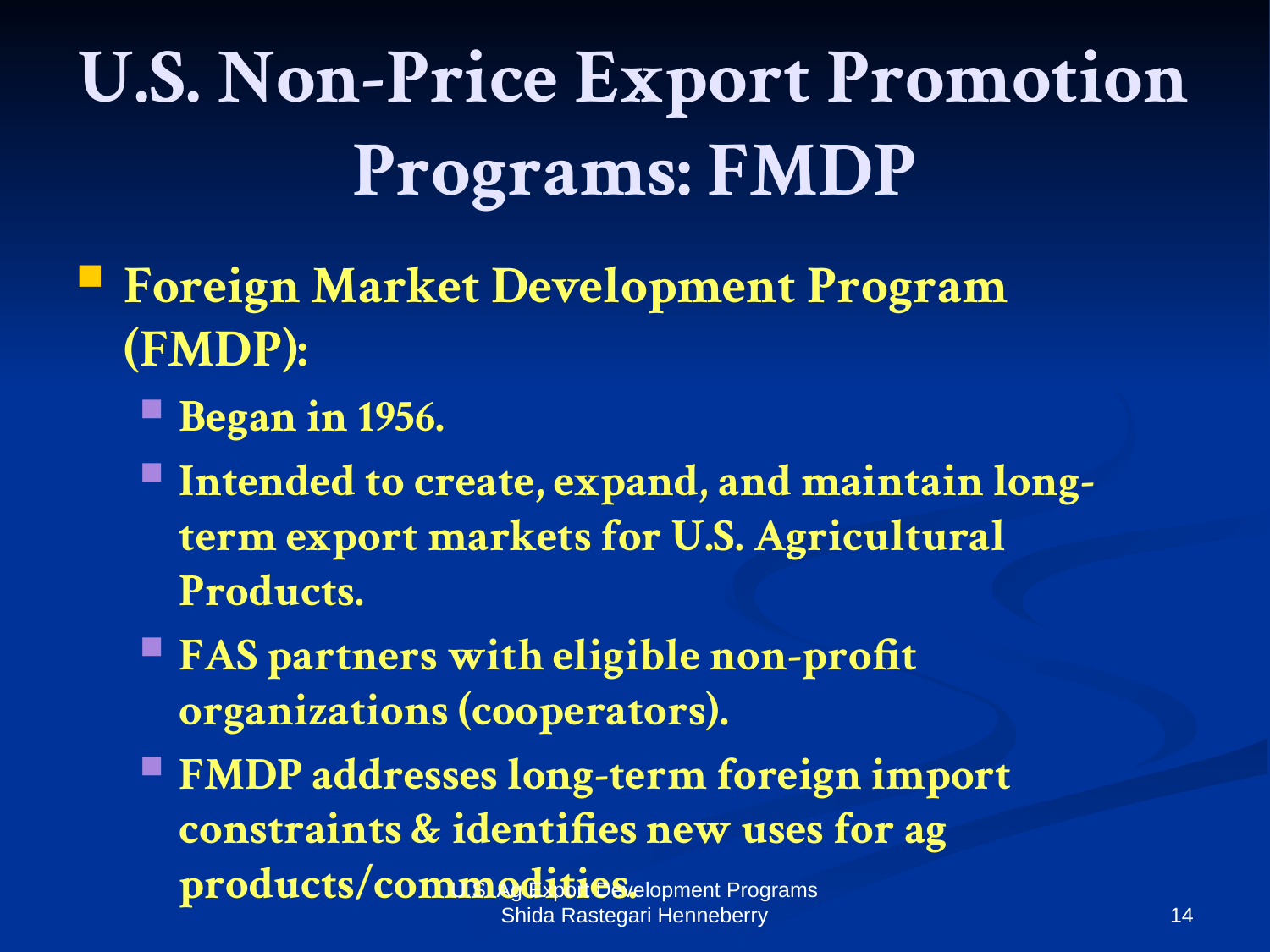

# U.S. Non-Price Export Promotion Programs: FMDP
Foreign Market Development Program (FMDP):
Began in 1956.
Intended to create, expand, and maintain long-term export markets for U.S. Agricultural Products.
FAS partners with eligible non-profit organizations (cooperators).
FMDP addresses long-term foreign import constraints & identifies new uses for ag products/commodities.

U.S. Ag Export Development Programs Shida Rastegari Henneberry
14